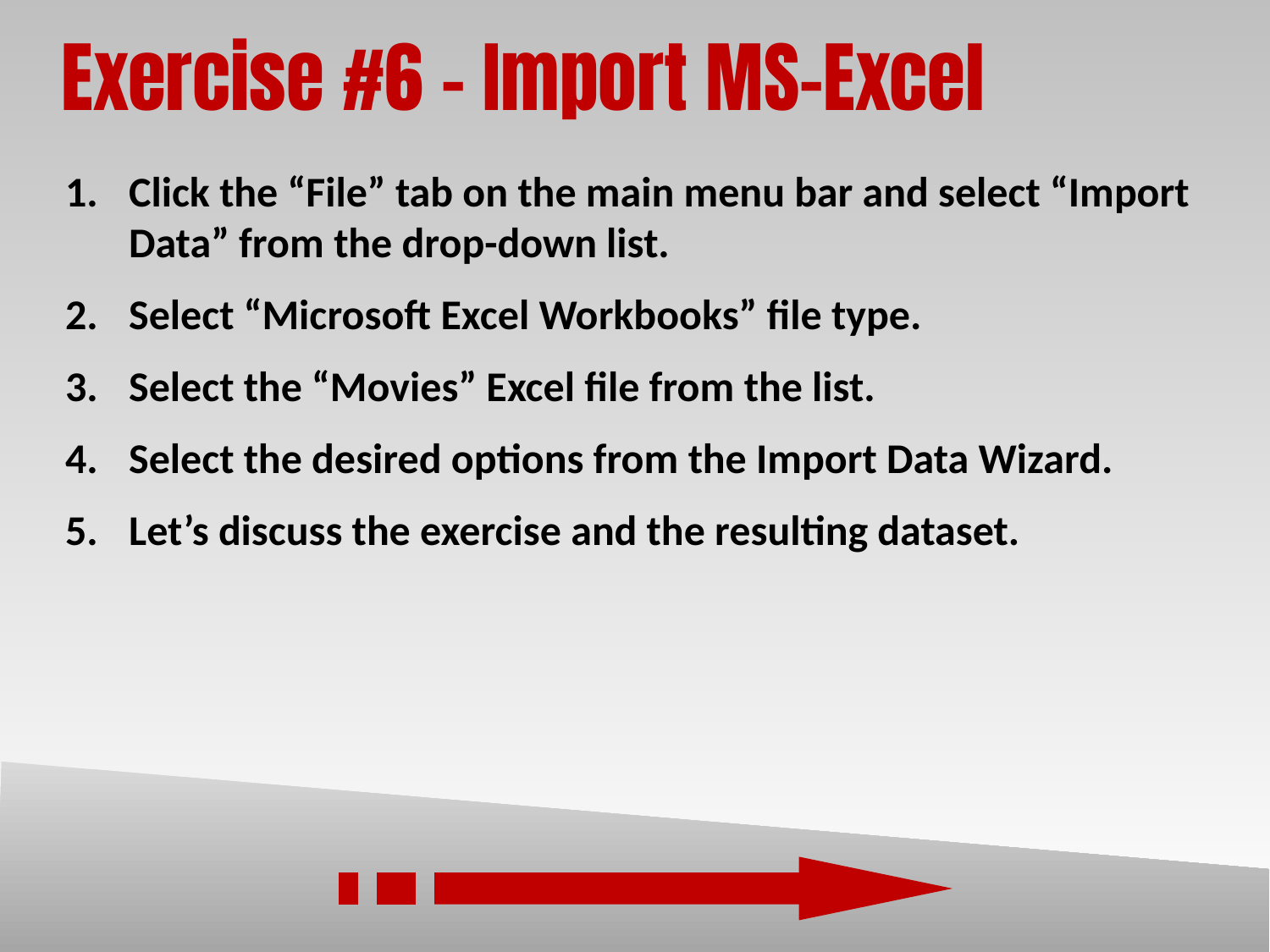

Exercise #6 – Import MS-Excel
Click the “File” tab on the main menu bar and select “Import Data” from the drop-down list.
Select “Microsoft Excel Workbooks” file type.
Select the “Movies” Excel file from the list.
Select the desired options from the Import Data Wizard.
Let’s discuss the exercise and the resulting dataset.